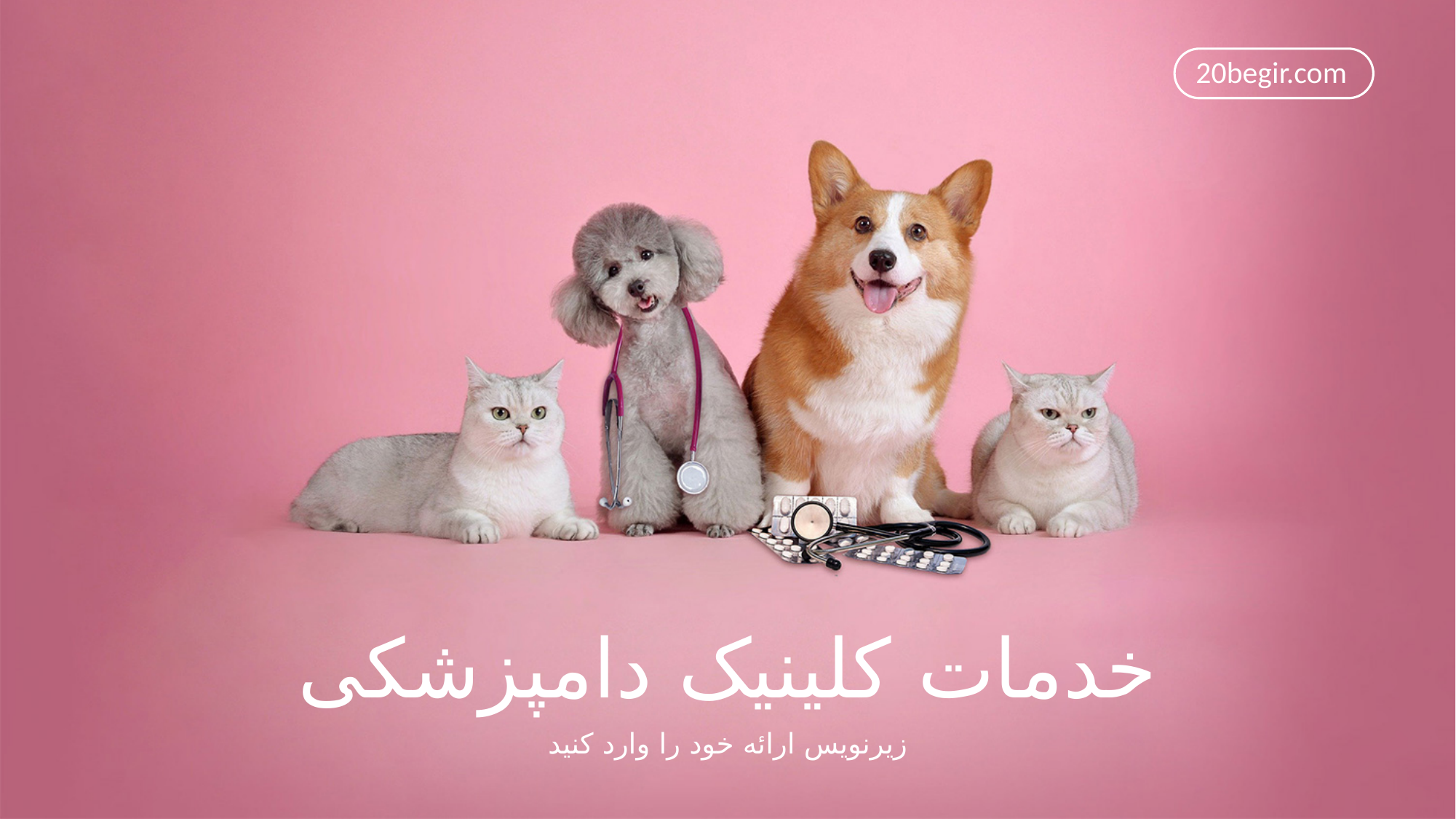

20begir.com
خدمات کلینیک دامپزشکی
زیرنویس ارائه خود را وارد کنید